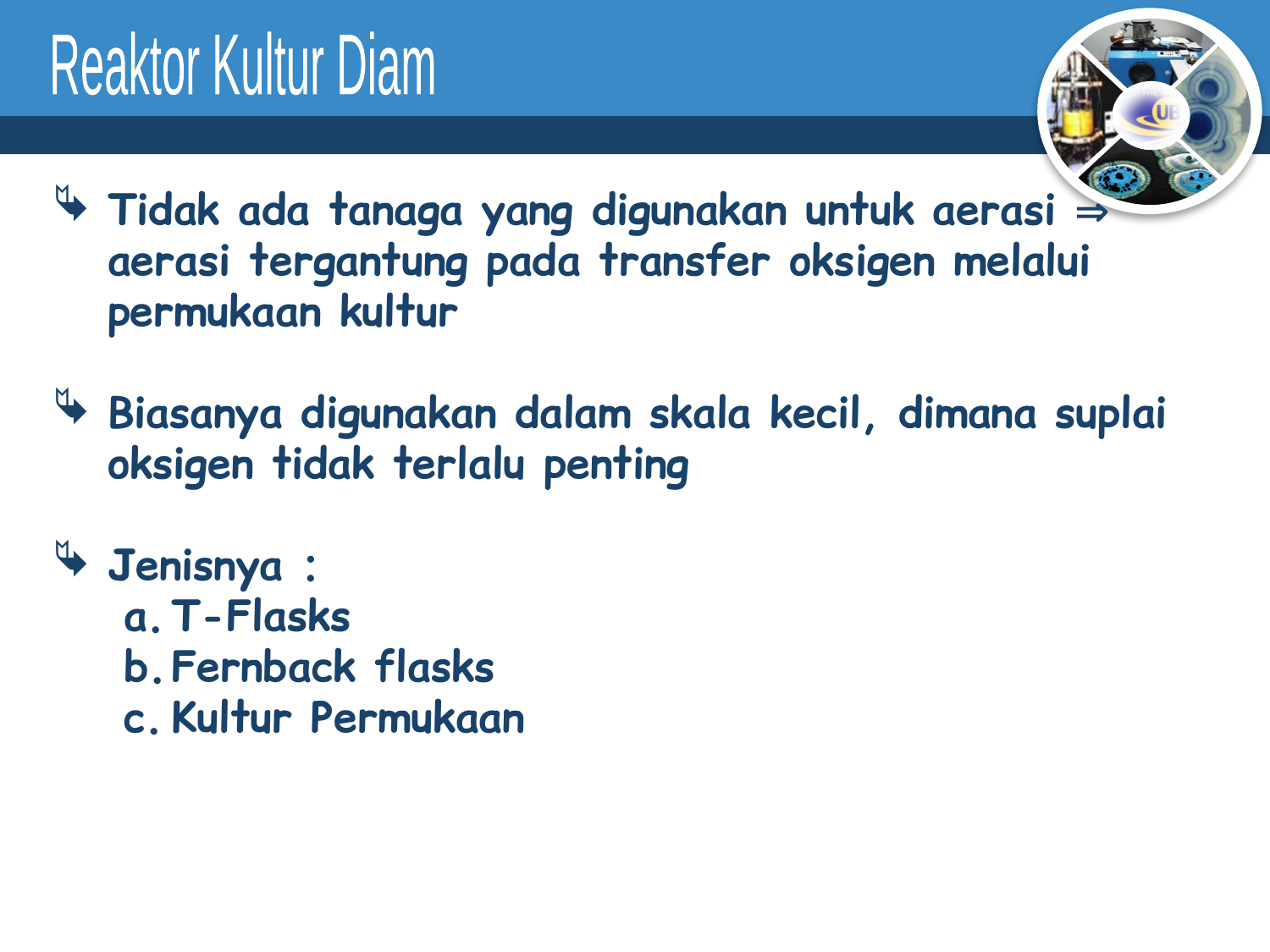

Reaktor Kultur Diam
Tidak ada tanaga yang digunakan untuk aerasi ⇒ aerasi tergantung pada transfer oksigen melalui permukaan kultur

Biasanya digunakan dalam skala kecil, dimana suplai oksigen tidak terlalu penting

Jenisnya :
T-Flasks
Fernback flasks
Kultur Permukaan